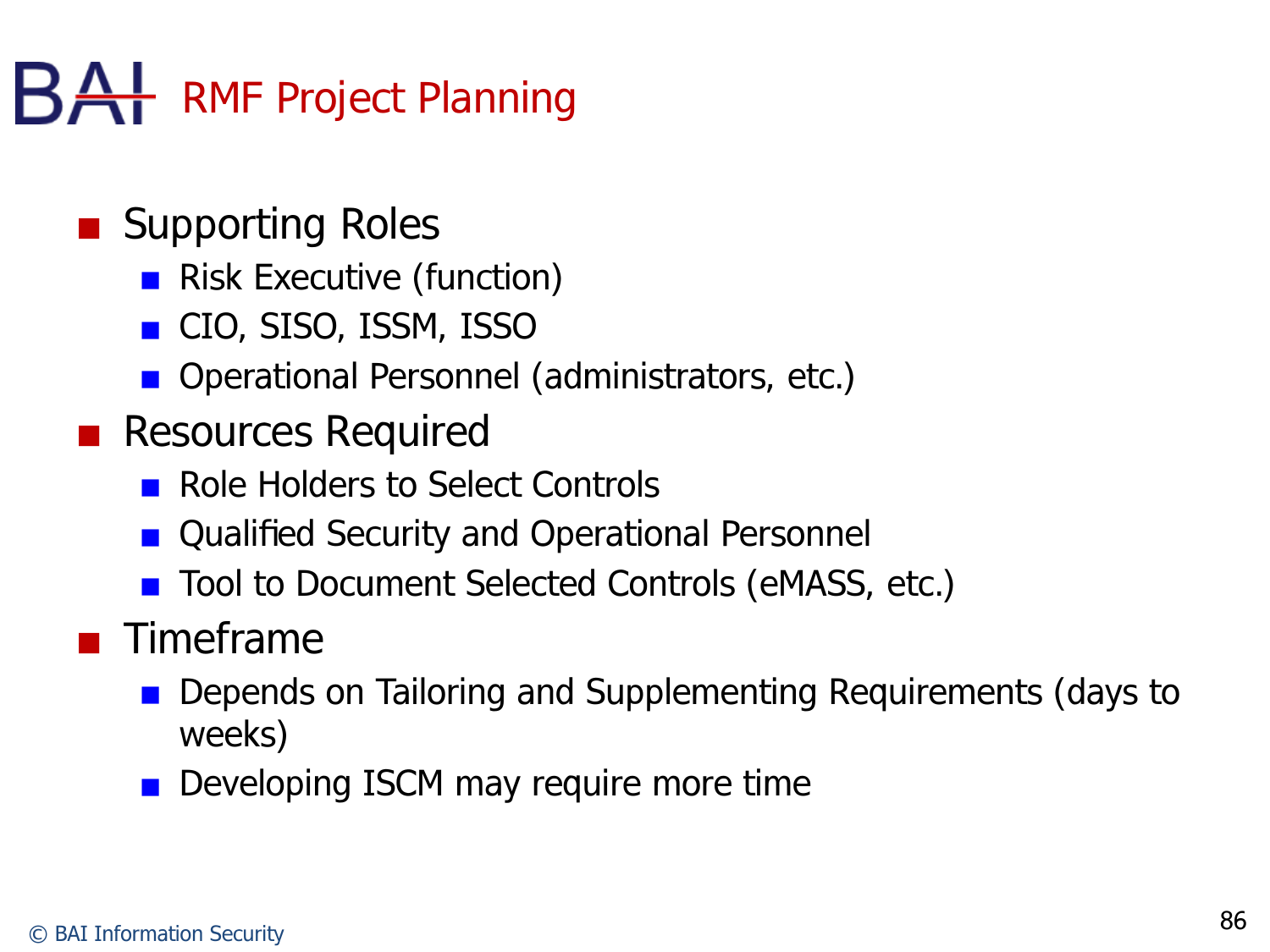

# RMF Project Planning
Supporting Roles
Risk Executive (function)
CIO, SISO, ISSM, ISSO
Operational Personnel (administrators, etc.)
Resources Required
Role Holders to Select Controls
Qualified Security and Operational Personnel
Tool to Document Selected Controls (eMASS, etc.)
Timeframe
Depends on Tailoring and Supplementing Requirements (days to weeks)
Developing ISCM may require more time